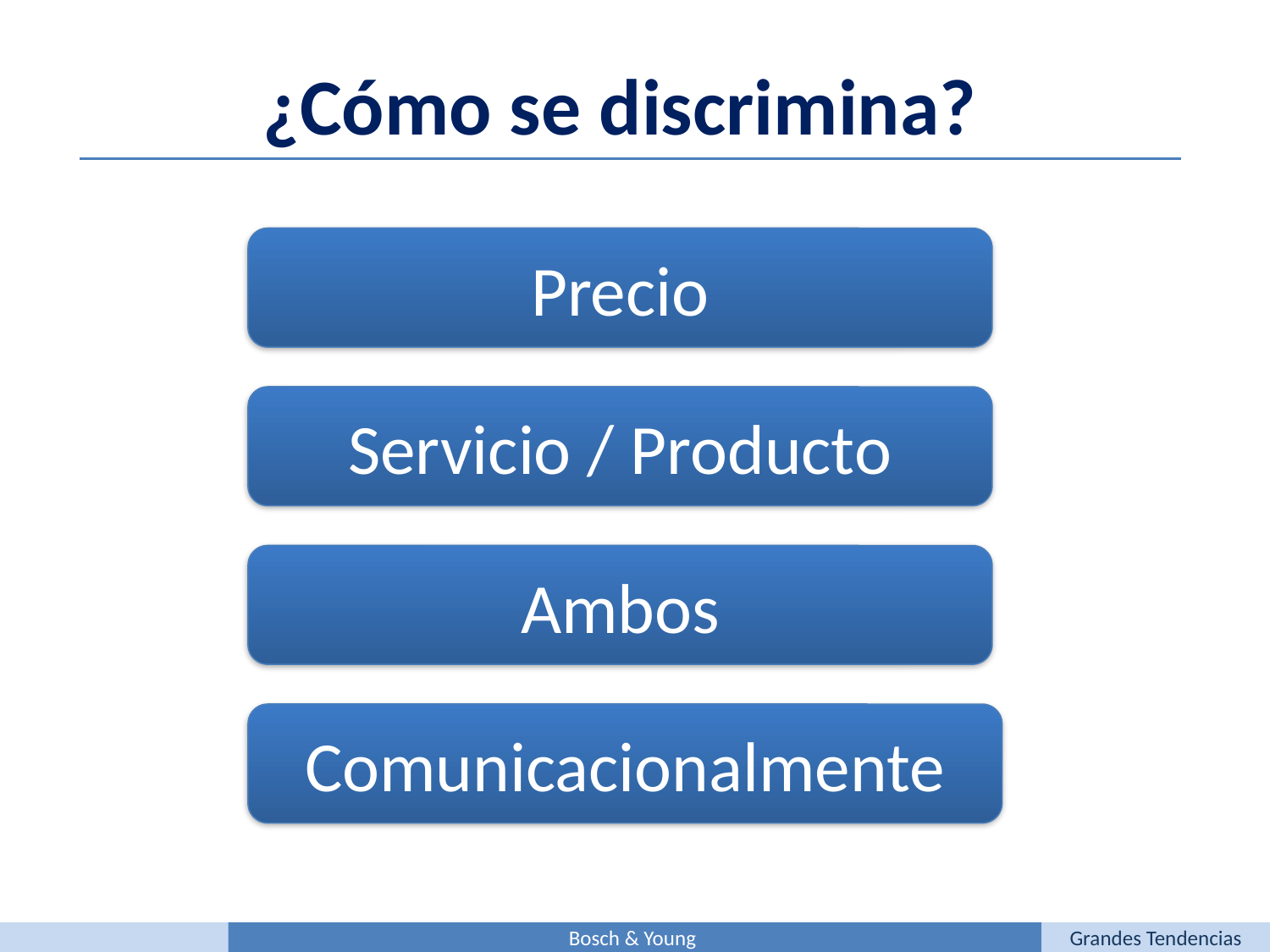

¿Cómo se discrimina?
Precio
Servicio / Producto
Ambos
Comunicacionalmente

Bosch & Young
Grandes Tendencias